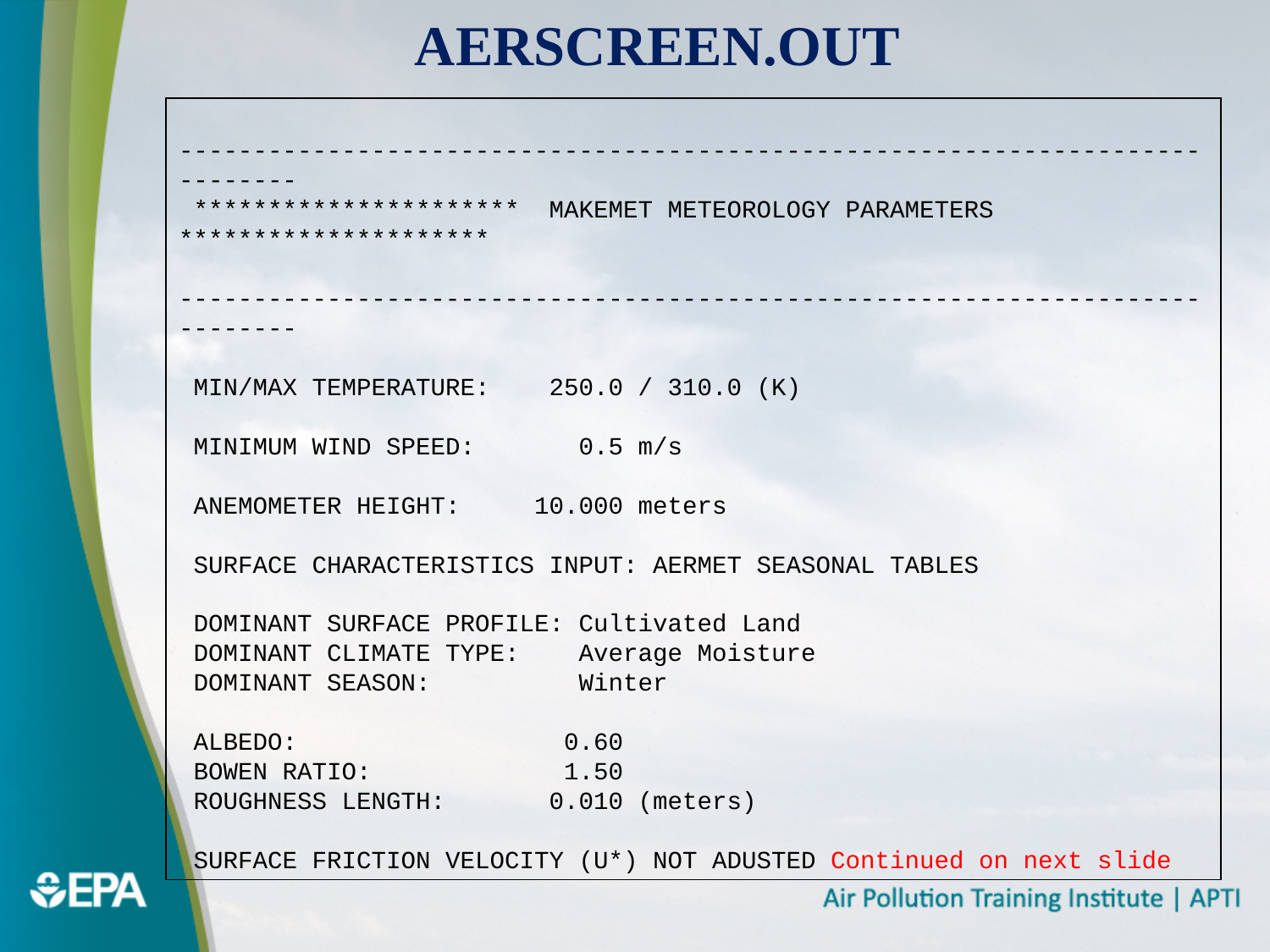

# AERSCREEN.OUT
 -----------------------------------------------------------------------------
 **********************  MAKEMET METEOROLOGY PARAMETERS  *********************
 -----------------------------------------------------------------------------

 MIN/MAX TEMPERATURE:    250.0 / 310.0 (K)

 MINIMUM WIND SPEED:       0.5 m/s

 ANEMOMETER HEIGHT:     10.000 meters

 SURFACE CHARACTERISTICS INPUT: AERMET SEASONAL TABLES

 DOMINANT SURFACE PROFILE: Cultivated Land
 DOMINANT CLIMATE TYPE:    Average Moisture
 DOMINANT SEASON:          Winter

 ALBEDO:                  0.60
 BOWEN RATIO:             1.50
 ROUGHNESS LENGTH:       0.010 (meters)

 SURFACE FRICTION VELOCITY (U*) NOT ADUSTED Continued on next slide